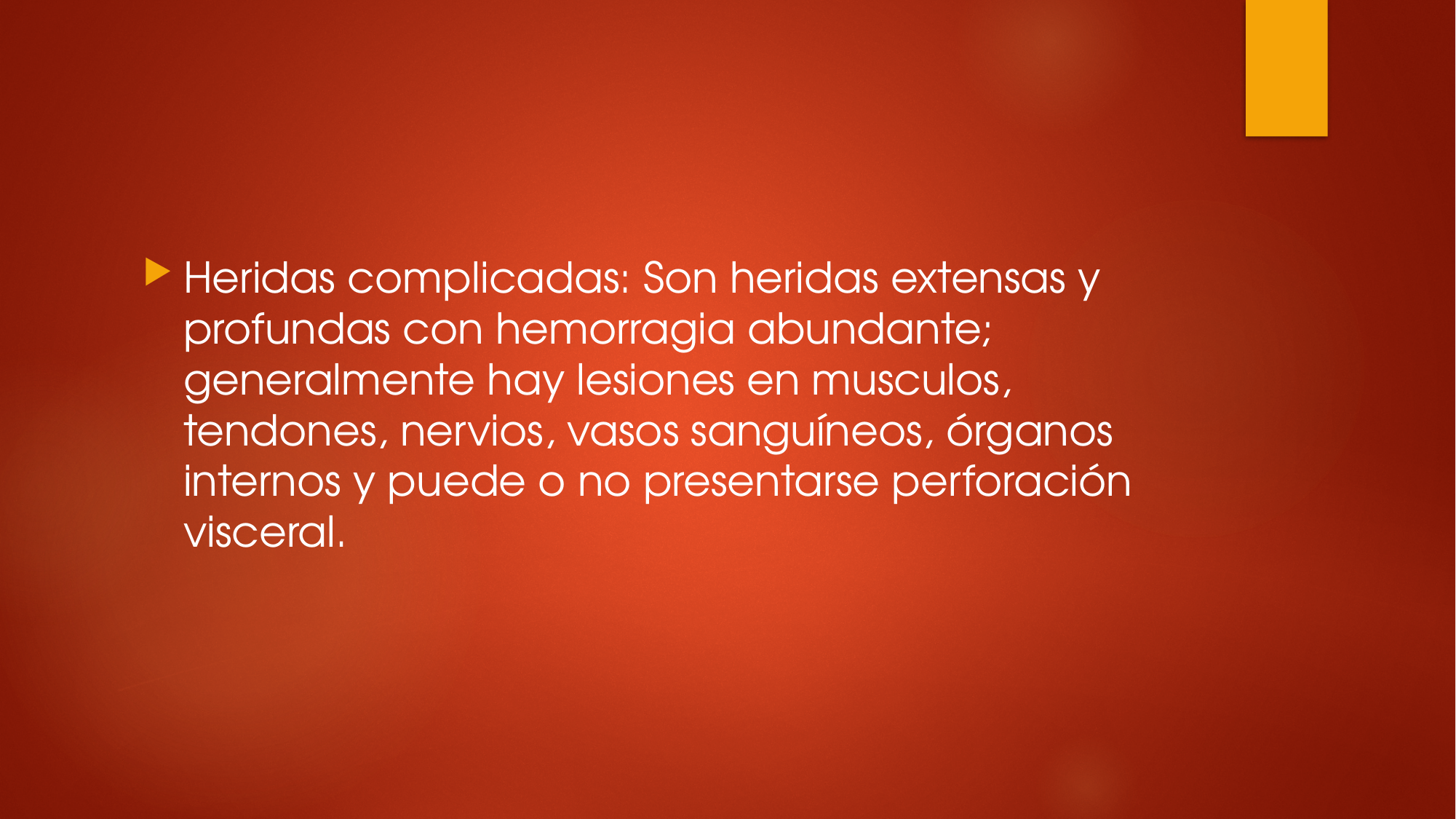

Heridas complicadas: Son heridas extensas y profundas con hemorragia abundante; generalmente hay lesiones en musculos, tendones, nervios, vasos sanguíneos, órganos internos y puede o no presentarse perforación visceral.